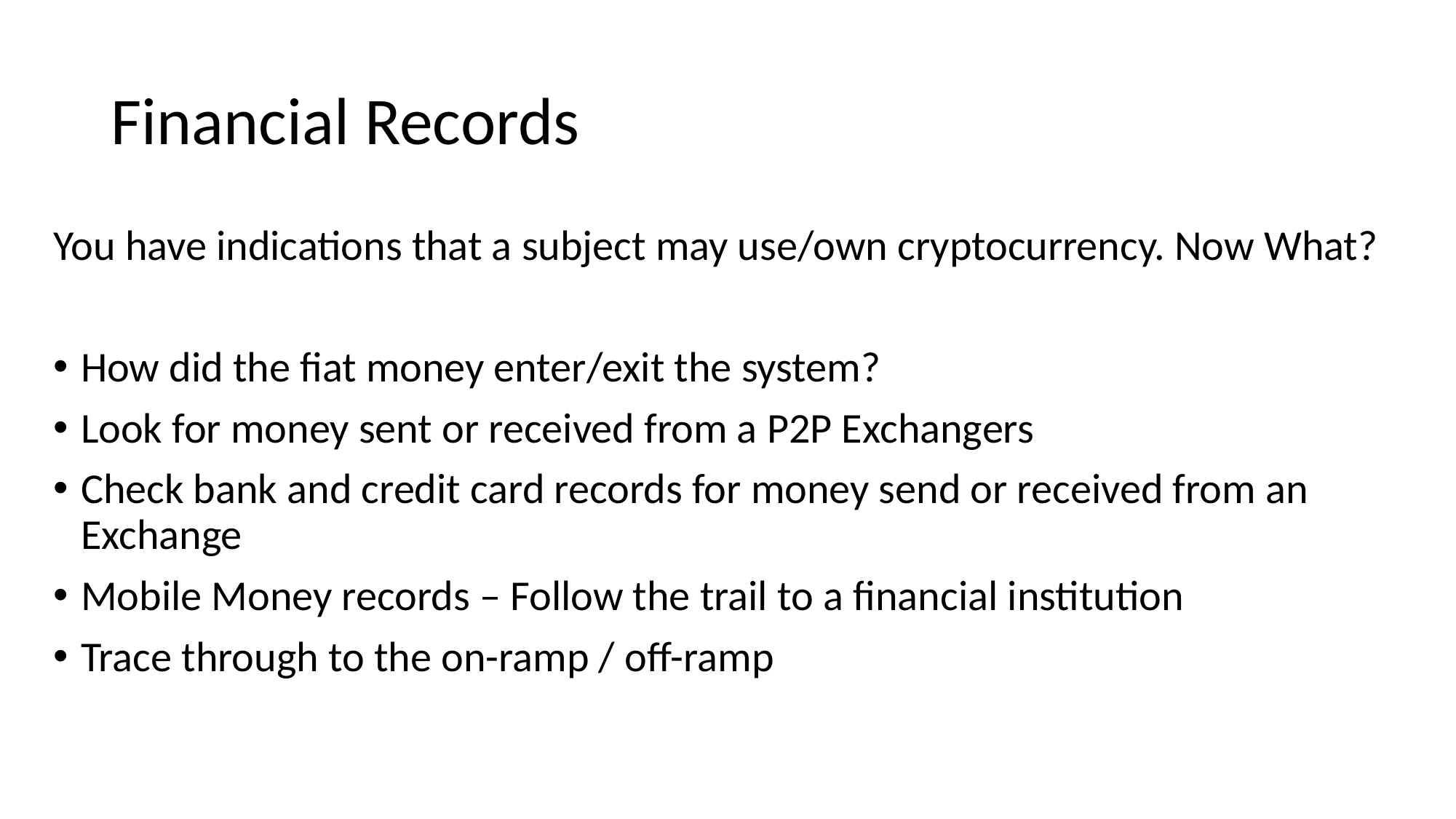

# Financial Records
You have indications that a subject may use/own cryptocurrency. Now What?

How did the fiat money enter/exit the system?
Look for money sent or received from a P2P Exchangers
Check bank and credit card records for money send or received from an Exchange
Mobile Money records – Follow the trail to a financial institution
Trace through to the on-ramp / off-ramp